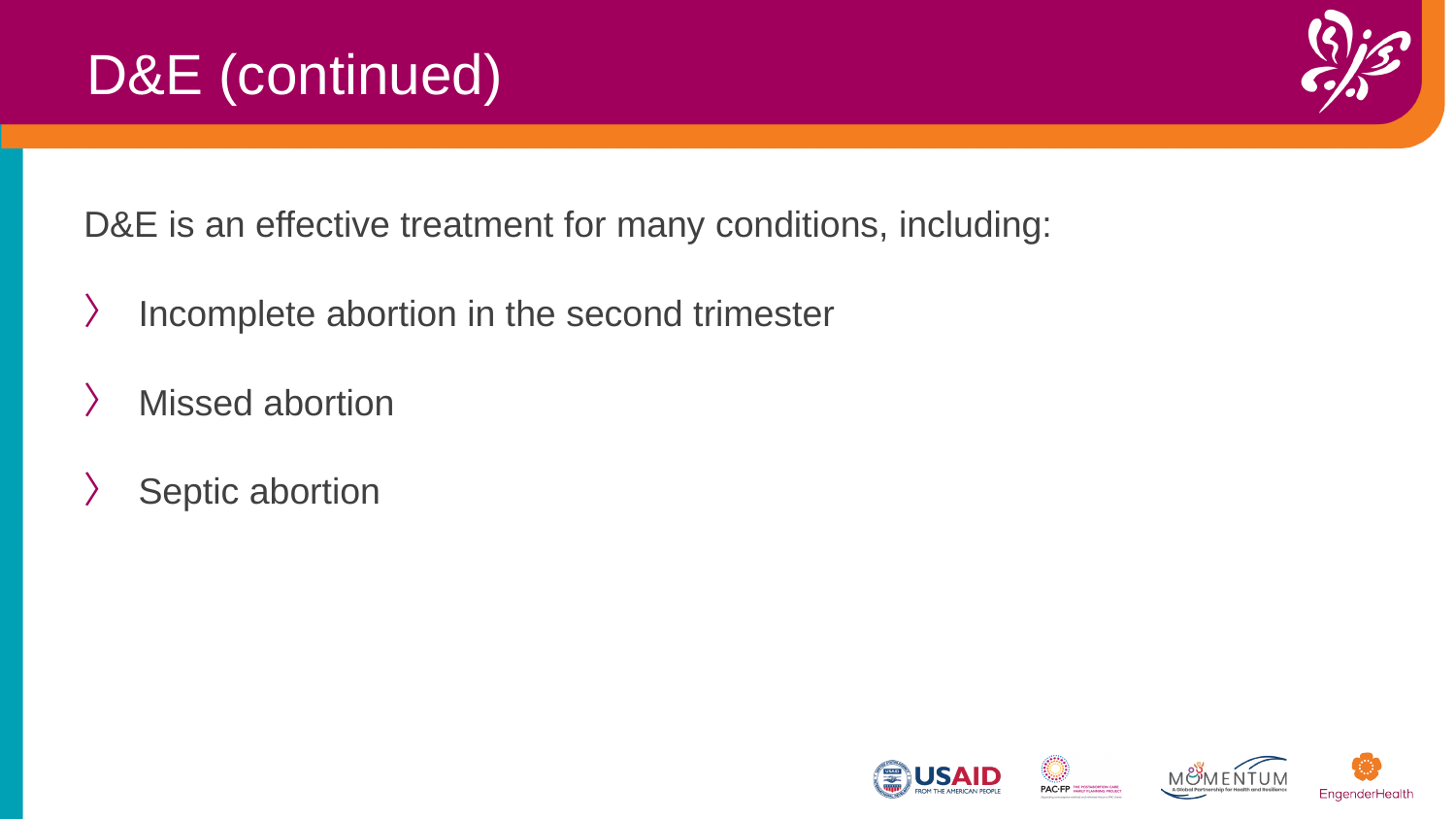

D&E (continued)
D&E is an effective treatment for many conditions, including:
Incomplete abortion in the second trimester
Missed abortion
Septic abortion